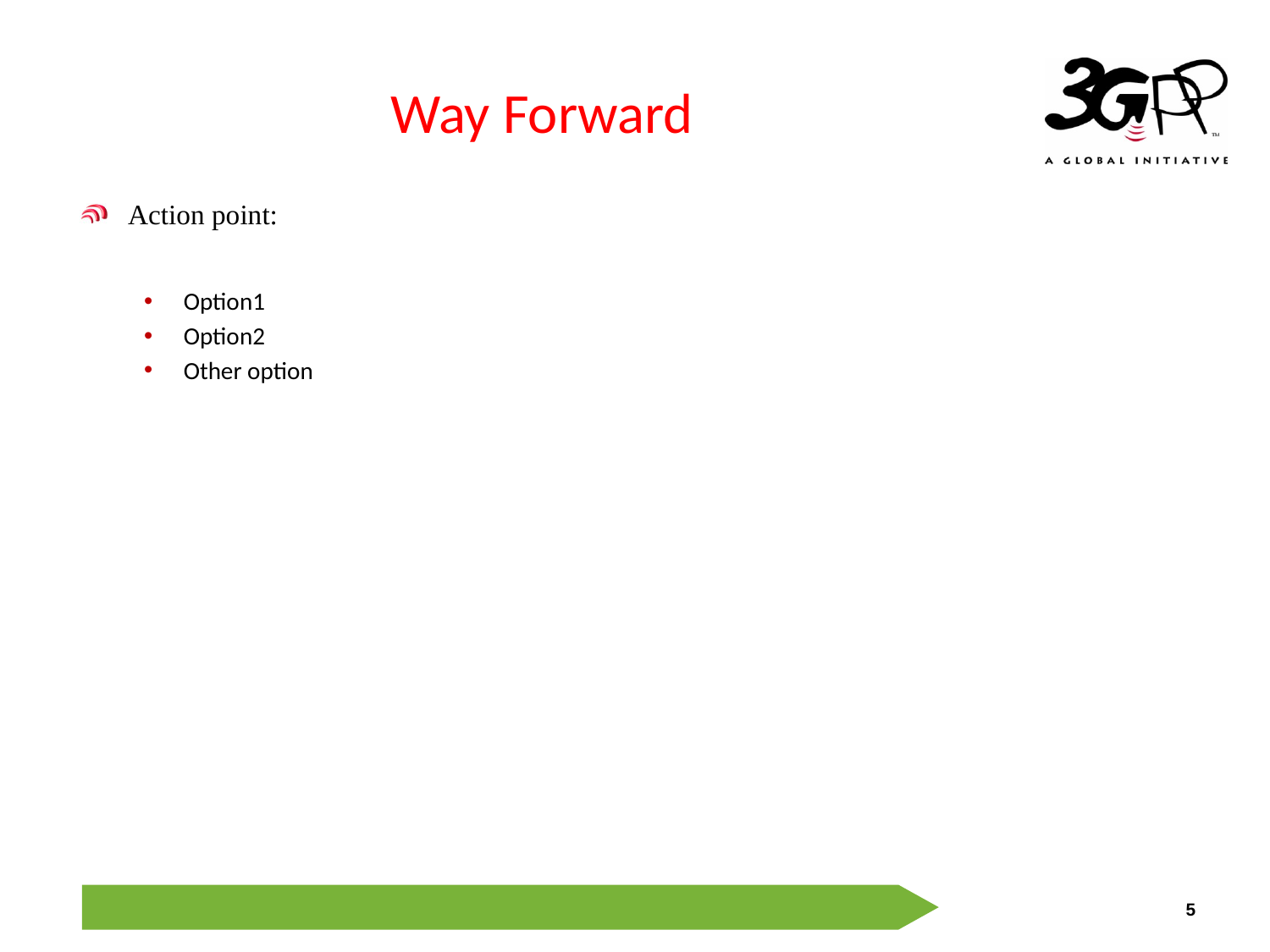

# Way Forward
Action point:

Option1
Option2
Other option